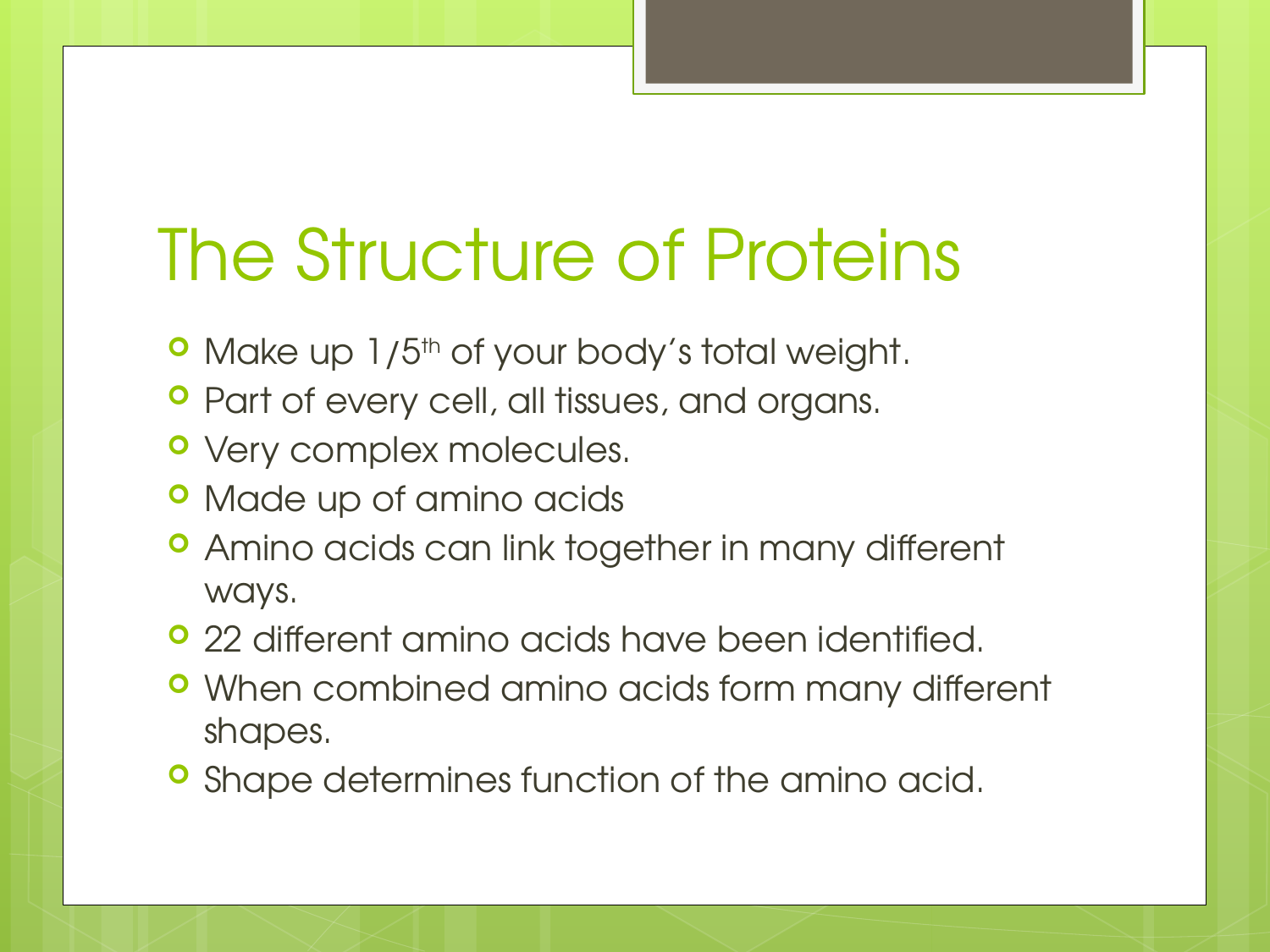

# The Structure of Proteins
Make up 1/5th of your body’s total weight.
Part of every cell, all tissues, and organs.
Very complex molecules.
Made up of amino acids
Amino acids can link together in many different ways.
22 different amino acids have been identified.
When combined amino acids form many different shapes.
Shape determines function of the amino acid.